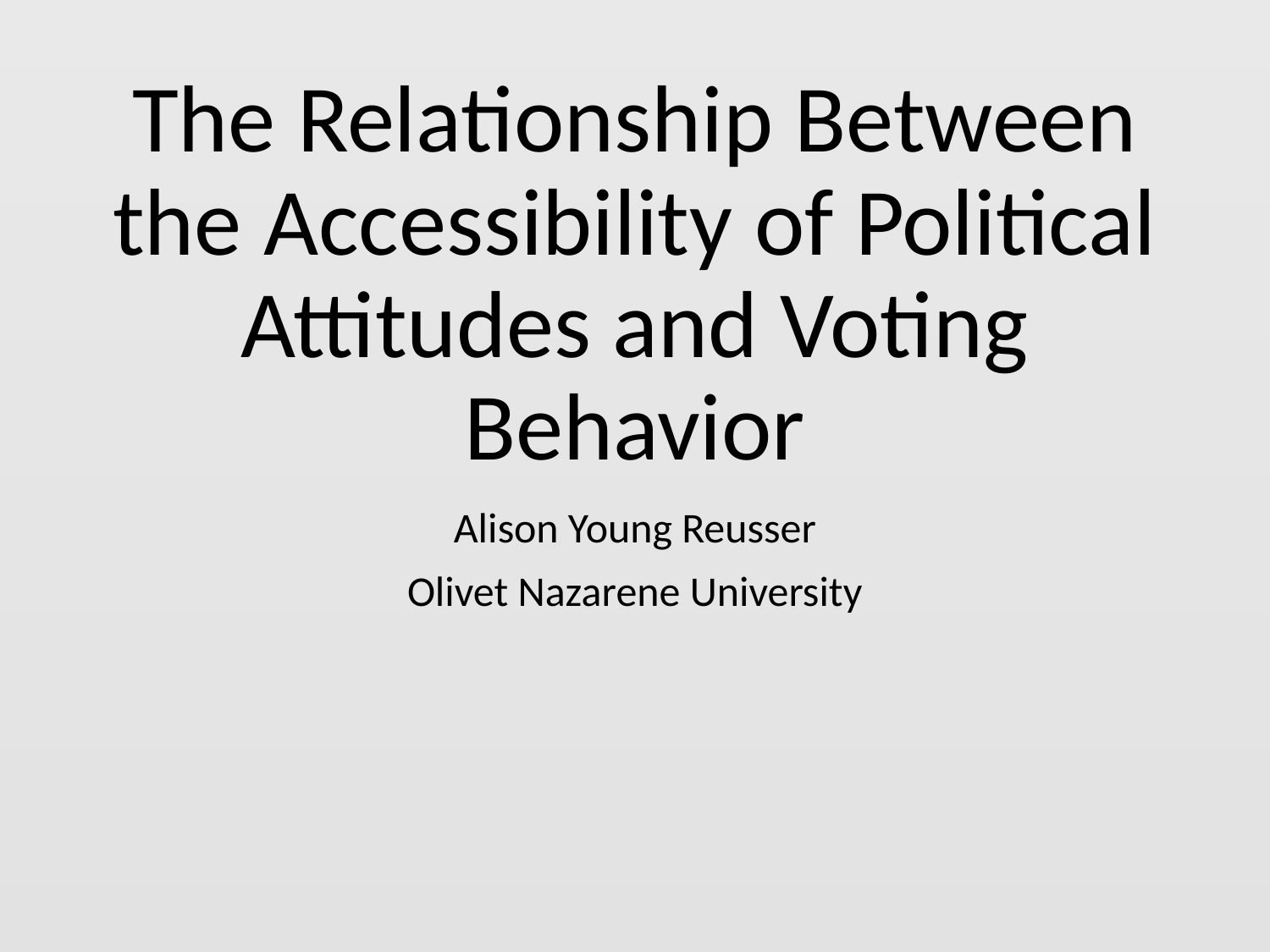

# The Relationship Between the Accessibility of Political Attitudes and Voting Behavior
Alison Young Reusser
Olivet Nazarene University